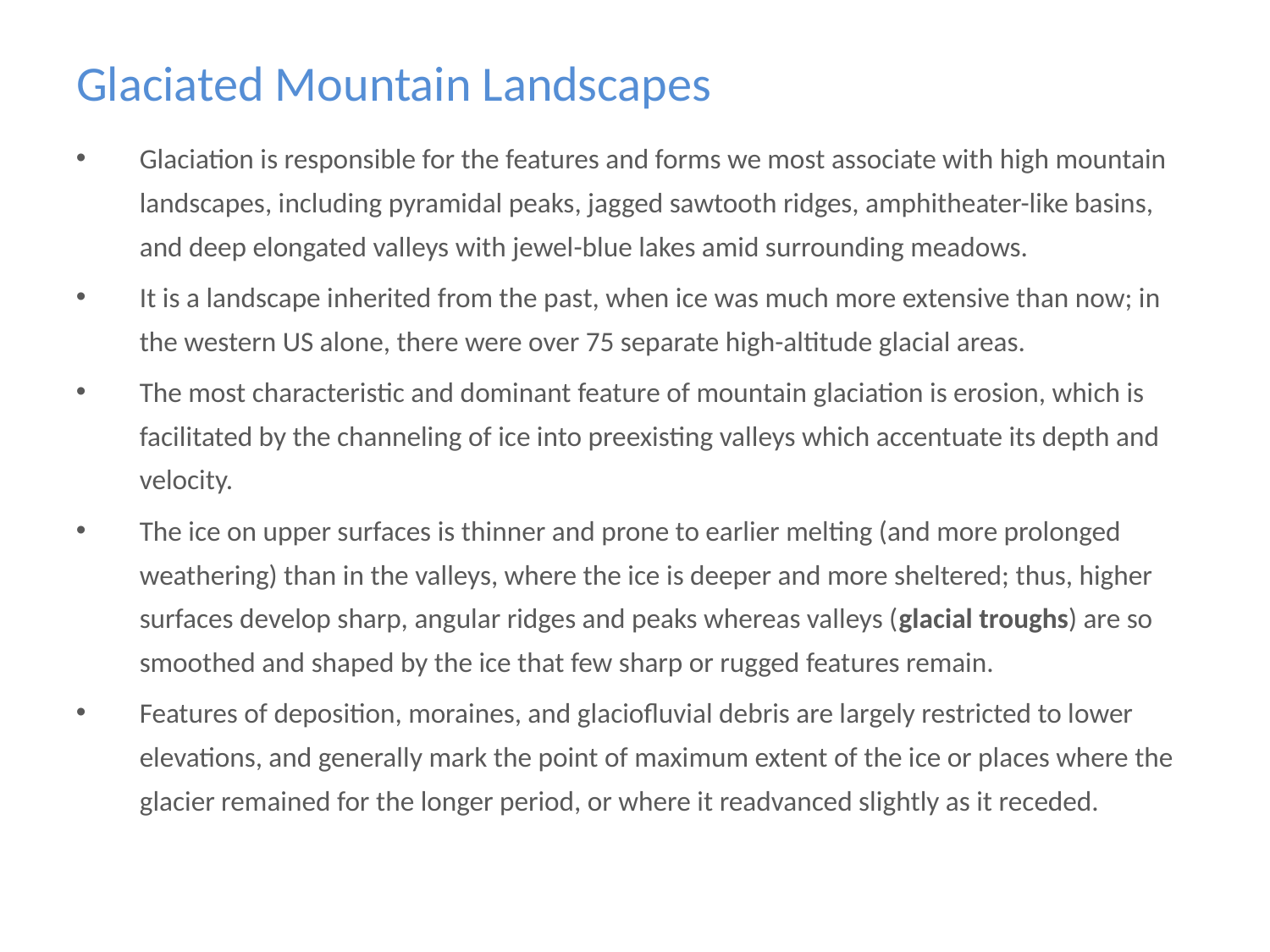

# Glaciated Mountain Landscapes

Glaciation is responsible for the features and forms we most associate with high mountain landscapes, including pyramidal peaks, jagged sawtooth ridges, amphitheater-like basins, and deep elongated valleys with jewel-blue lakes amid surrounding meadows.
It is a landscape inherited from the past, when ice was much more extensive than now; in the western US alone, there were over 75 separate high-altitude glacial areas.
The most characteristic and dominant feature of mountain glaciation is erosion, which is facilitated by the channeling of ice into preexisting valleys which accentuate its depth and velocity.
The ice on upper surfaces is thinner and prone to earlier melting (and more prolonged weathering) than in the valleys, where the ice is deeper and more sheltered; thus, higher surfaces develop sharp, angular ridges and peaks whereas valleys (glacial troughs) are so smoothed and shaped by the ice that few sharp or rugged features remain.
Features of deposition, moraines, and glaciofluvial debris are largely restricted to lower elevations, and generally mark the point of maximum extent of the ice or places where the glacier remained for the longer period, or where it readvanced slightly as it receded.